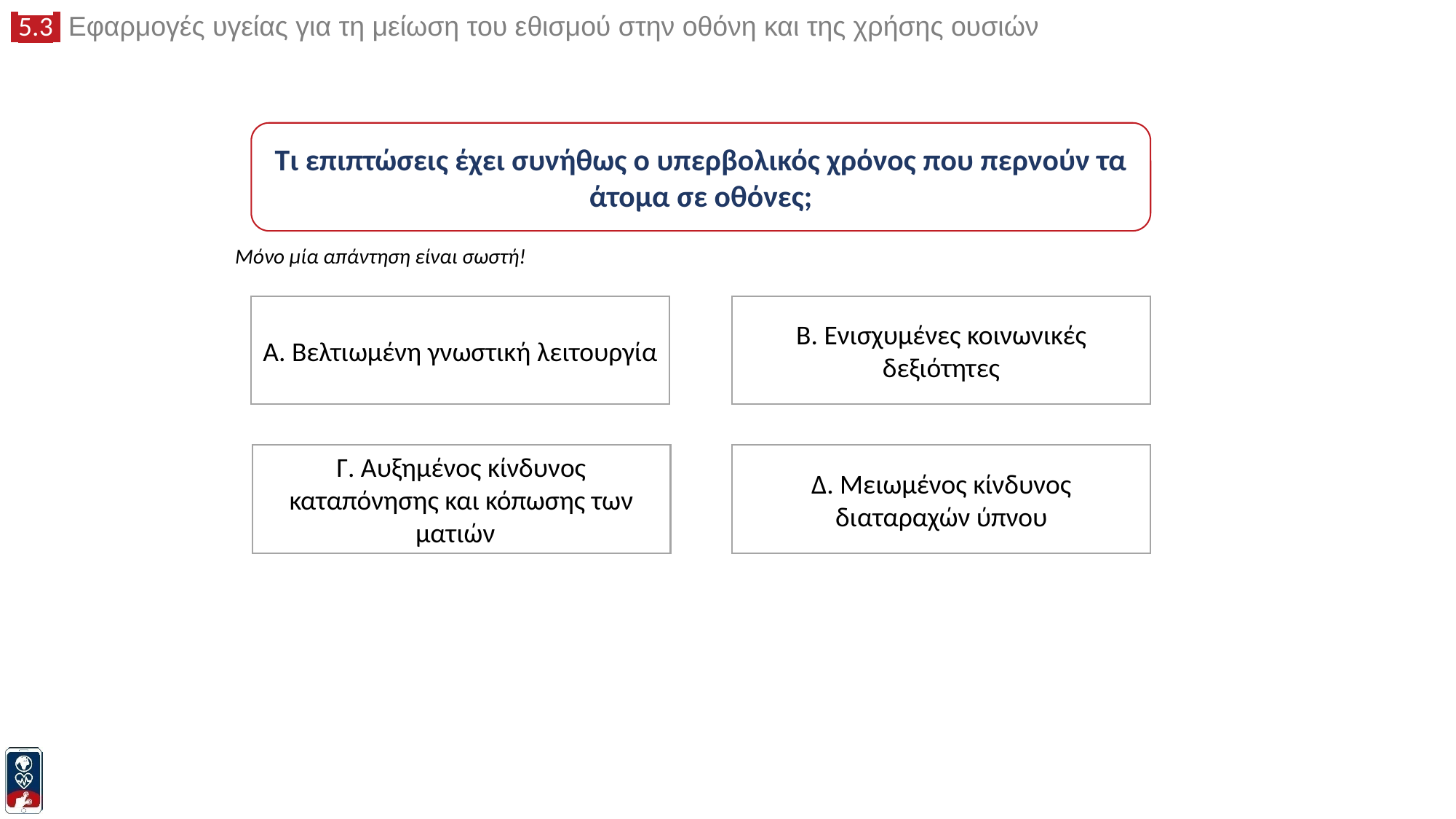

Τι επιπτώσεις έχει συνήθως ο υπερβολικός χρόνος που περνούν τα άτομα σε οθόνες;
Μόνο μία απάντηση είναι σωστή!
B. Ενισχυμένες κοινωνικές δεξιότητες
Α. Βελτιωμένη γνωστική λειτουργία
Γ. Αυξημένος κίνδυνος καταπόνησης και κόπωσης των ματιών
Δ. Μειωμένος κίνδυνος διαταραχών ύπνου